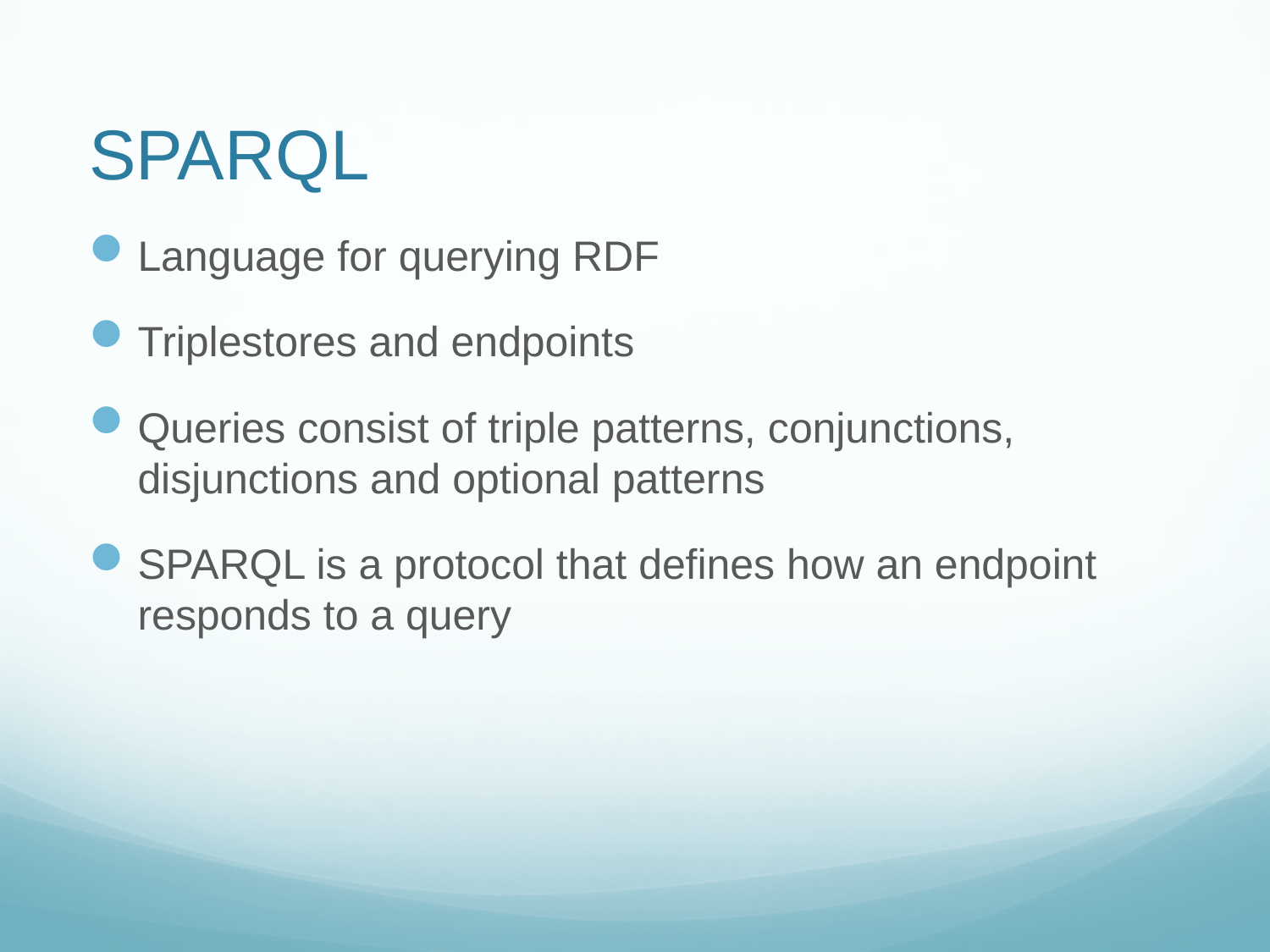

# SPARQL
Language for querying RDF
Triplestores and endpoints
Queries consist of triple patterns, conjunctions, disjunctions and optional patterns
SPARQL is a protocol that defines how an endpoint responds to a query